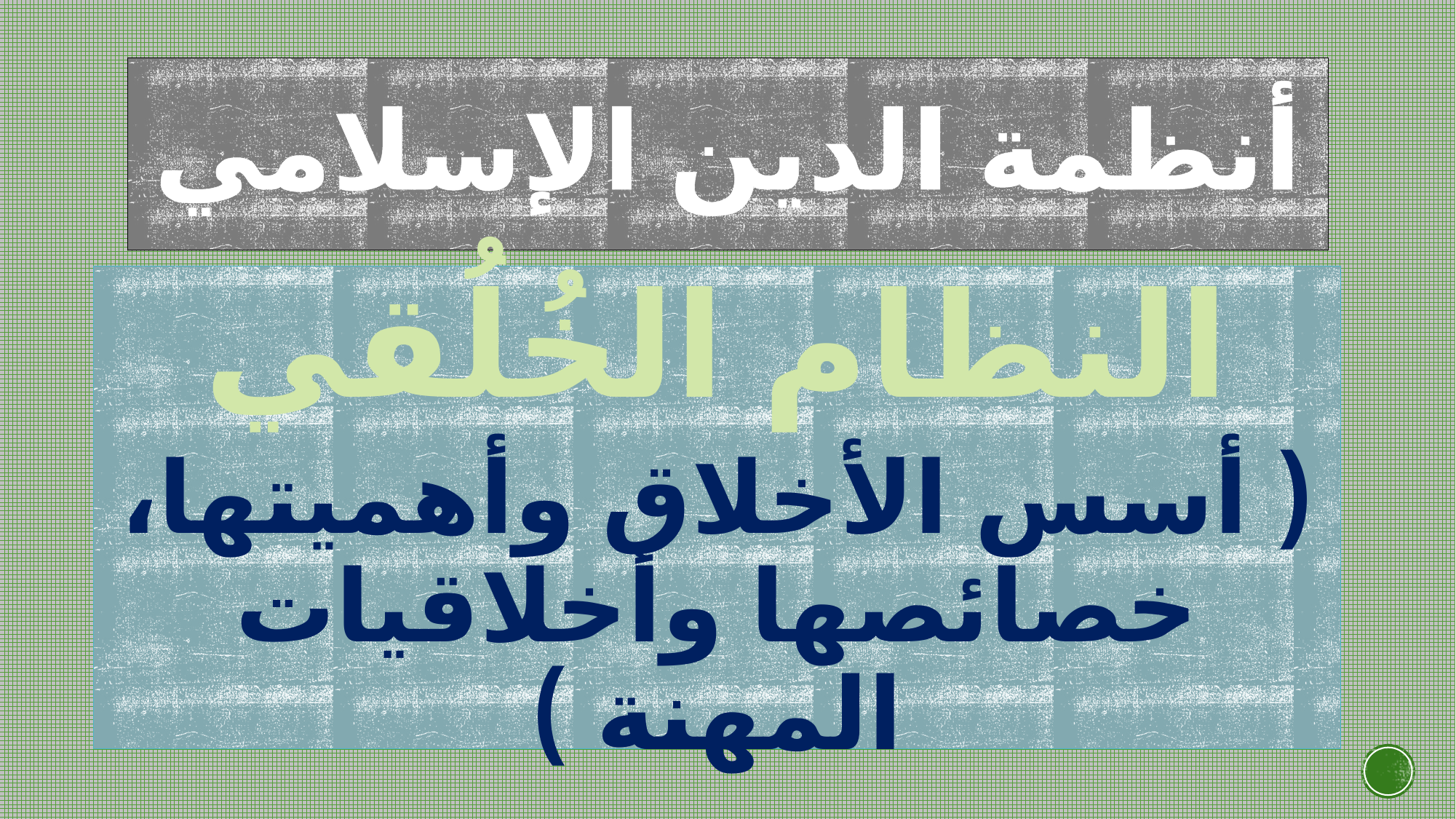

# أنظمة الدين الإسلامي
النظام الخُلُقي
( أسس الأخلاق وأهميتها، خصائصها وأخلاقيات المهنة )